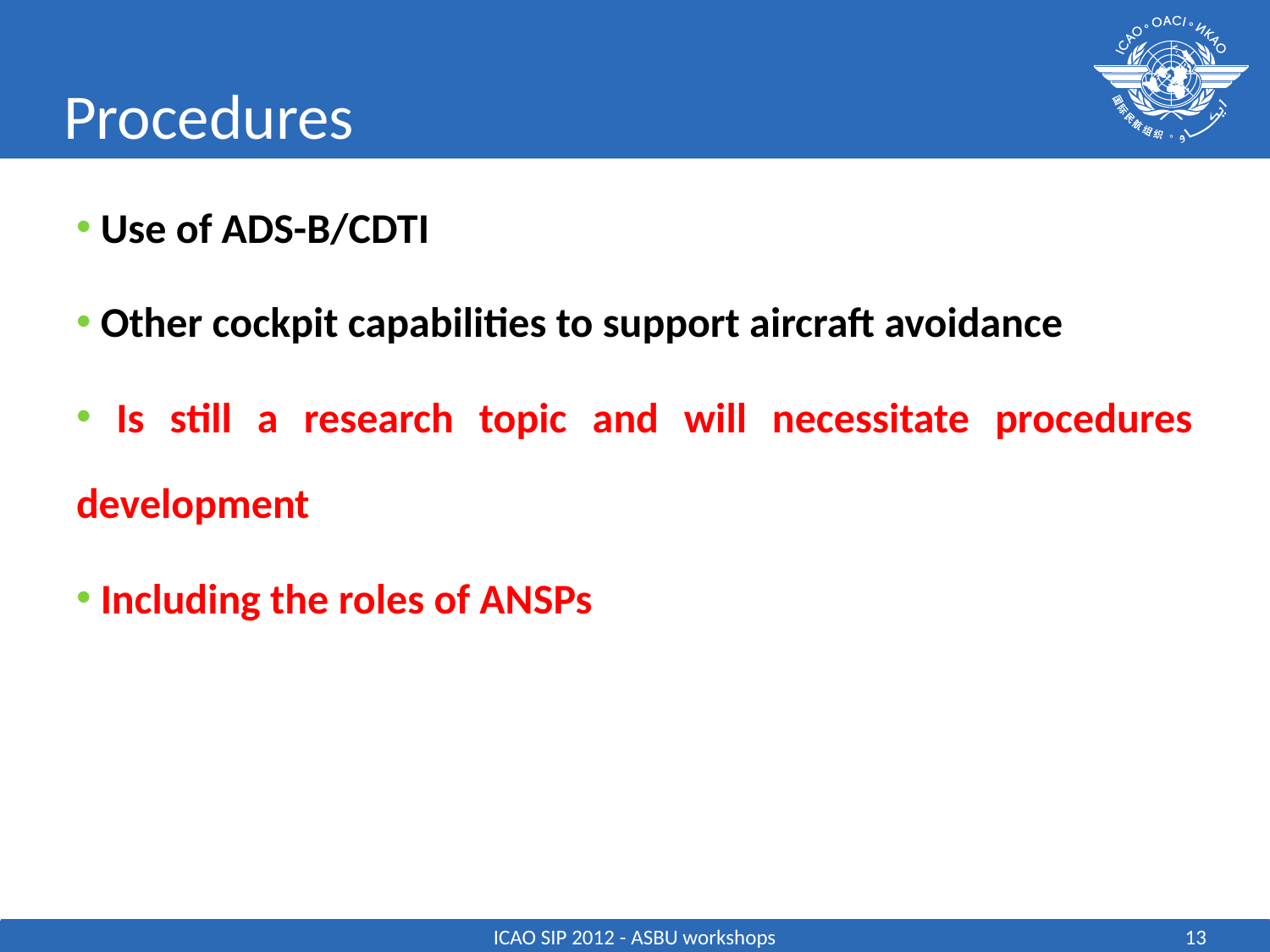

# Procedures
 Use of ADS-B/CDTI
 Other cockpit capabilities to support aircraft avoidance
 Is still a research topic and will necessitate procedures development
 Including the roles of ANSPs

ICAO SIP 2012 - ASBU workshops
13